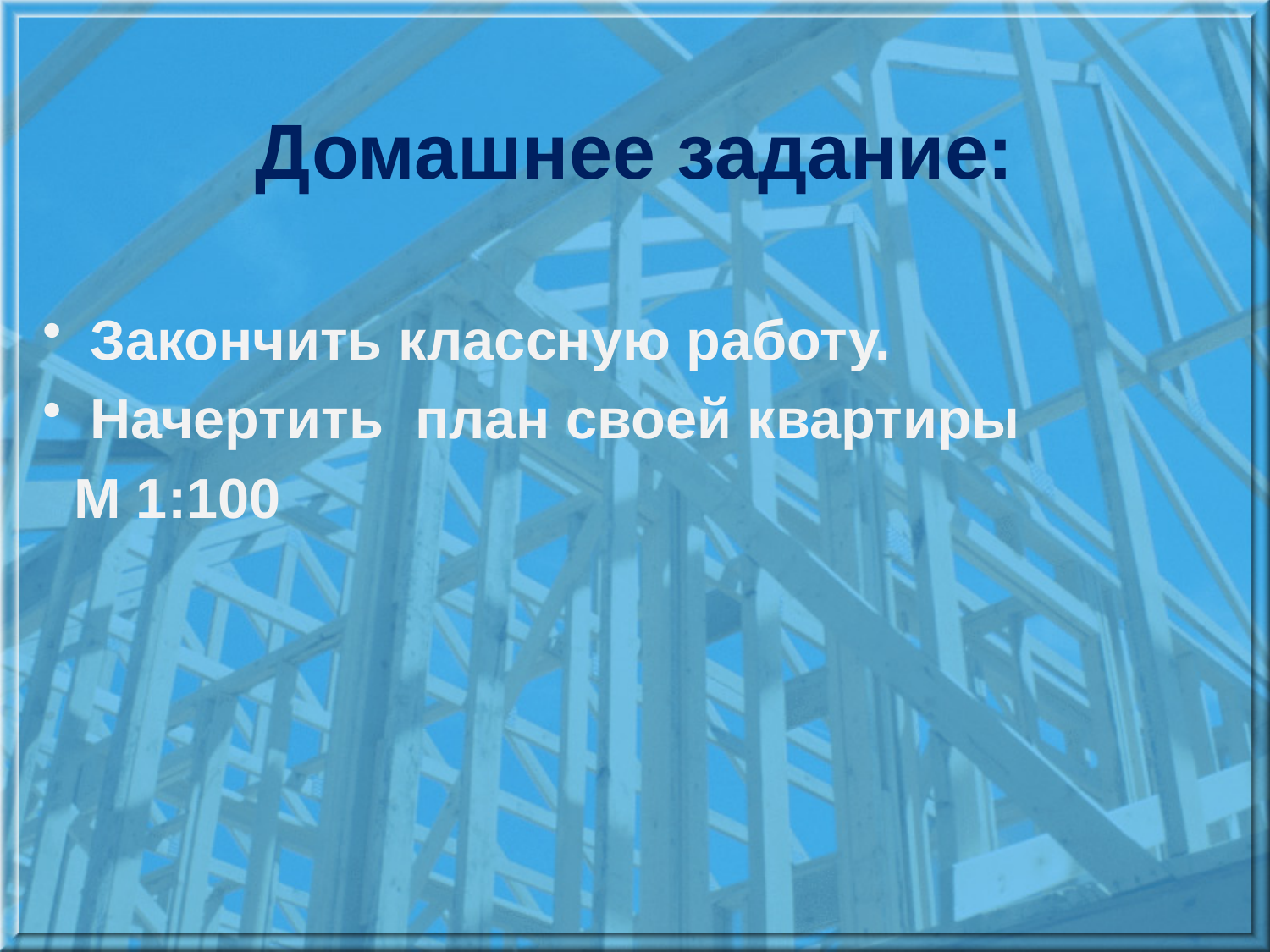

# Домашнее задание:
Закончить классную работу.
Начертить  план своей квартиры
  М 1:100